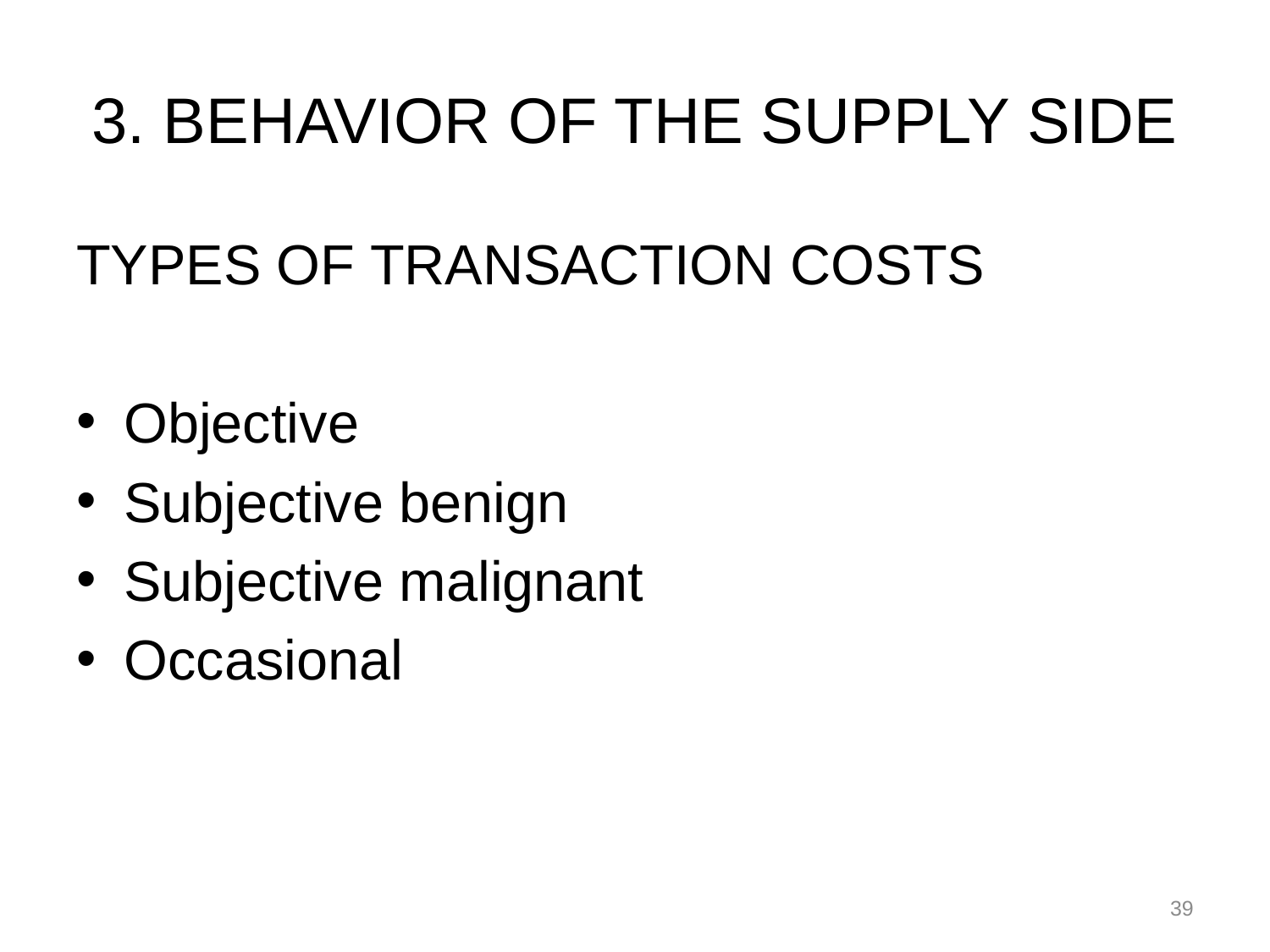

# 3. BEHAVIOR OF THE SUPPLY SIDE
TYPES OF TRANSACTION COSTS

Objective
Subjective benign
Subjective malignant
Occasional
39